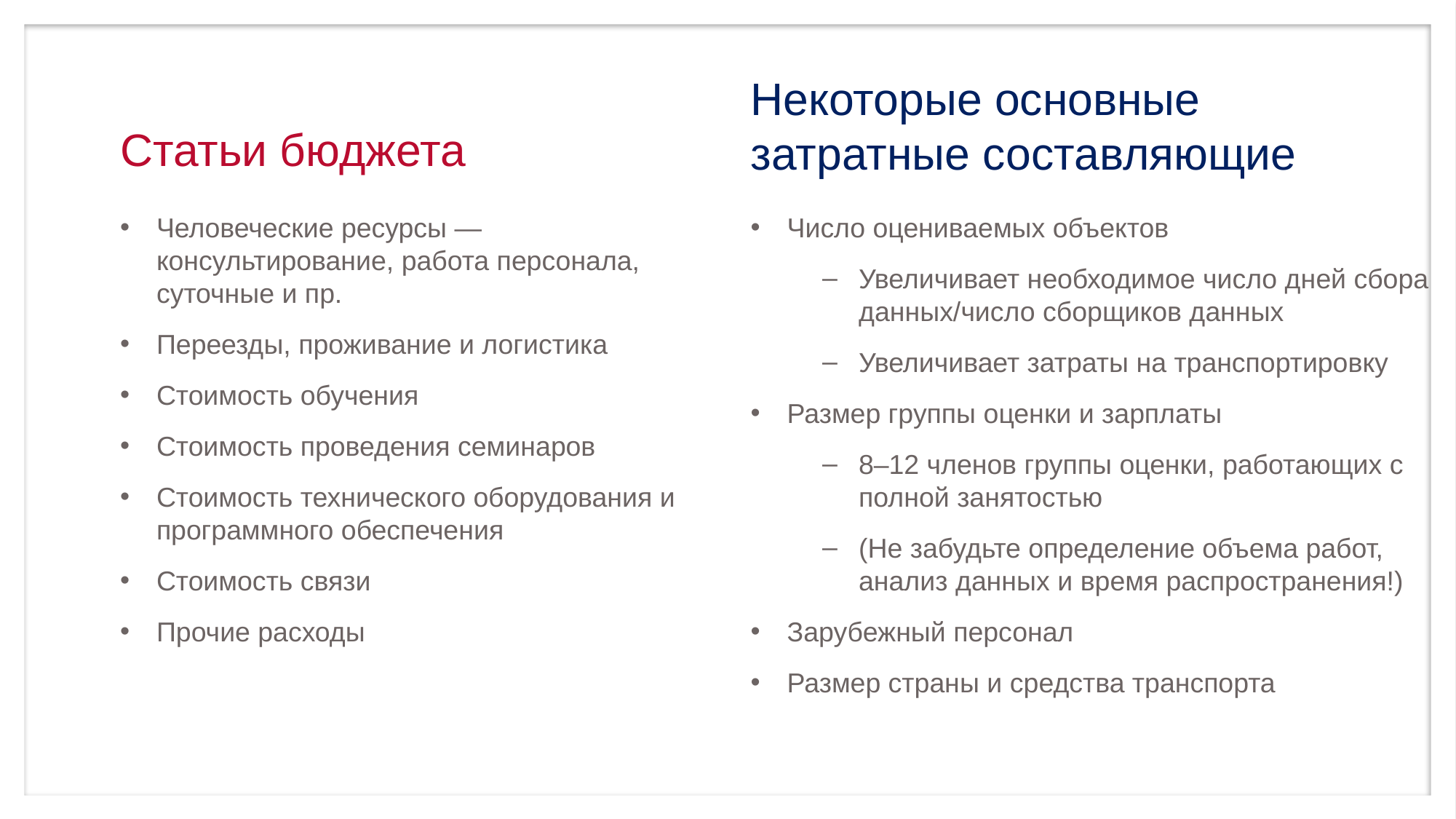

Некоторые основные затратные составляющие
# Статьи бюджета
Число оцениваемых объектов
Увеличивает необходимое число дней сбора данных/число сборщиков данных
Увеличивает затраты на транспортировку
Размер группы оценки и зарплаты
8–12 членов группы оценки, работающих с полной занятостью
(Не забудьте определение объема работ, анализ данных и время распространения!)
Зарубежный персонал
Размер страны и средства транспорта

Человеческие ресурсы ― консультирование, работа персонала, суточные и пр.
Переезды, проживание и логистика
Стоимость обучения
Стоимость проведения семинаров
Стоимость технического оборудования и программного обеспечения
Стоимость связи
Прочие расходы